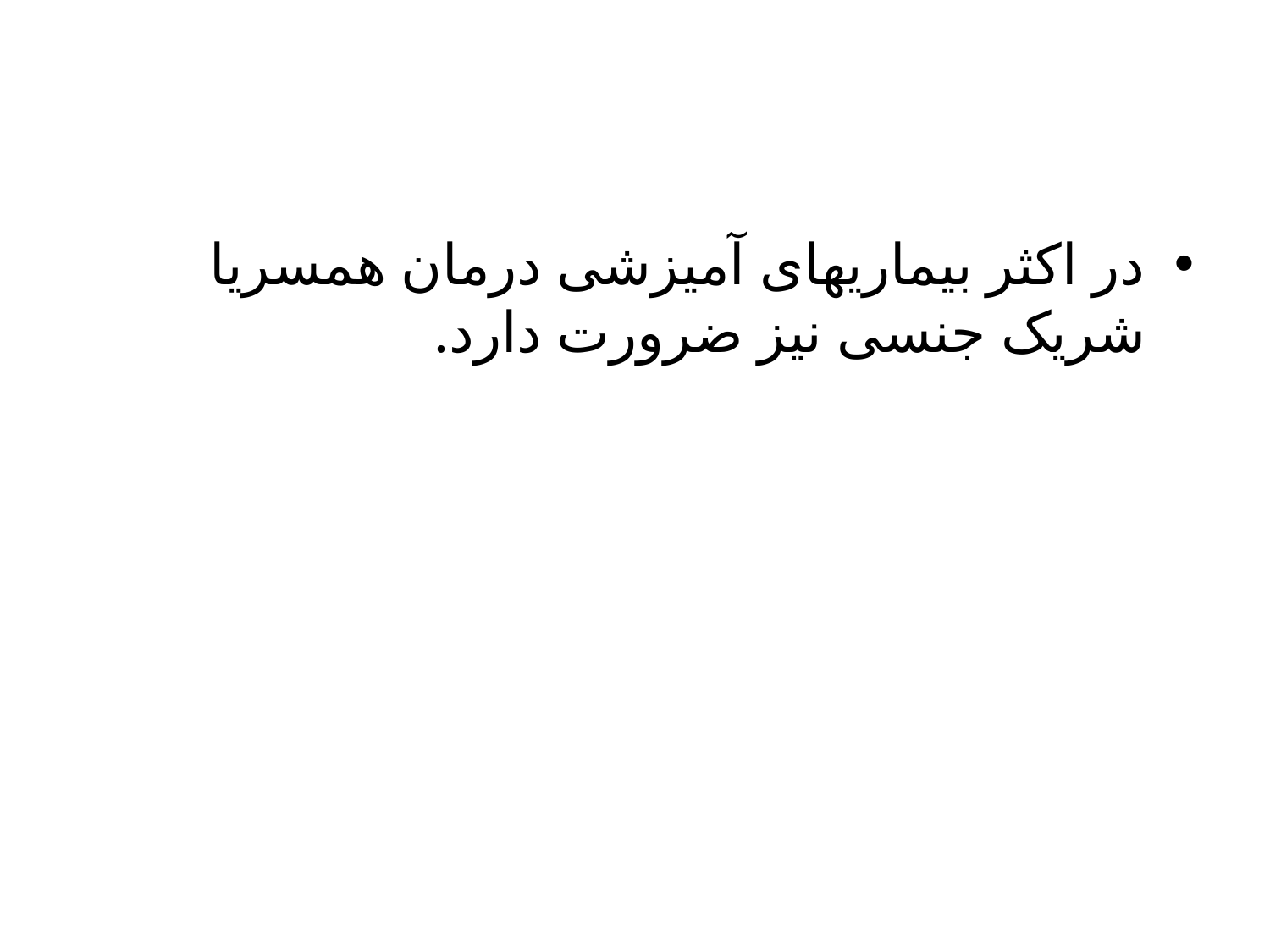

#
در اکثر بیماریهای آمیزشی درمان همسریا شریک جنسی نیز ضرورت دارد.